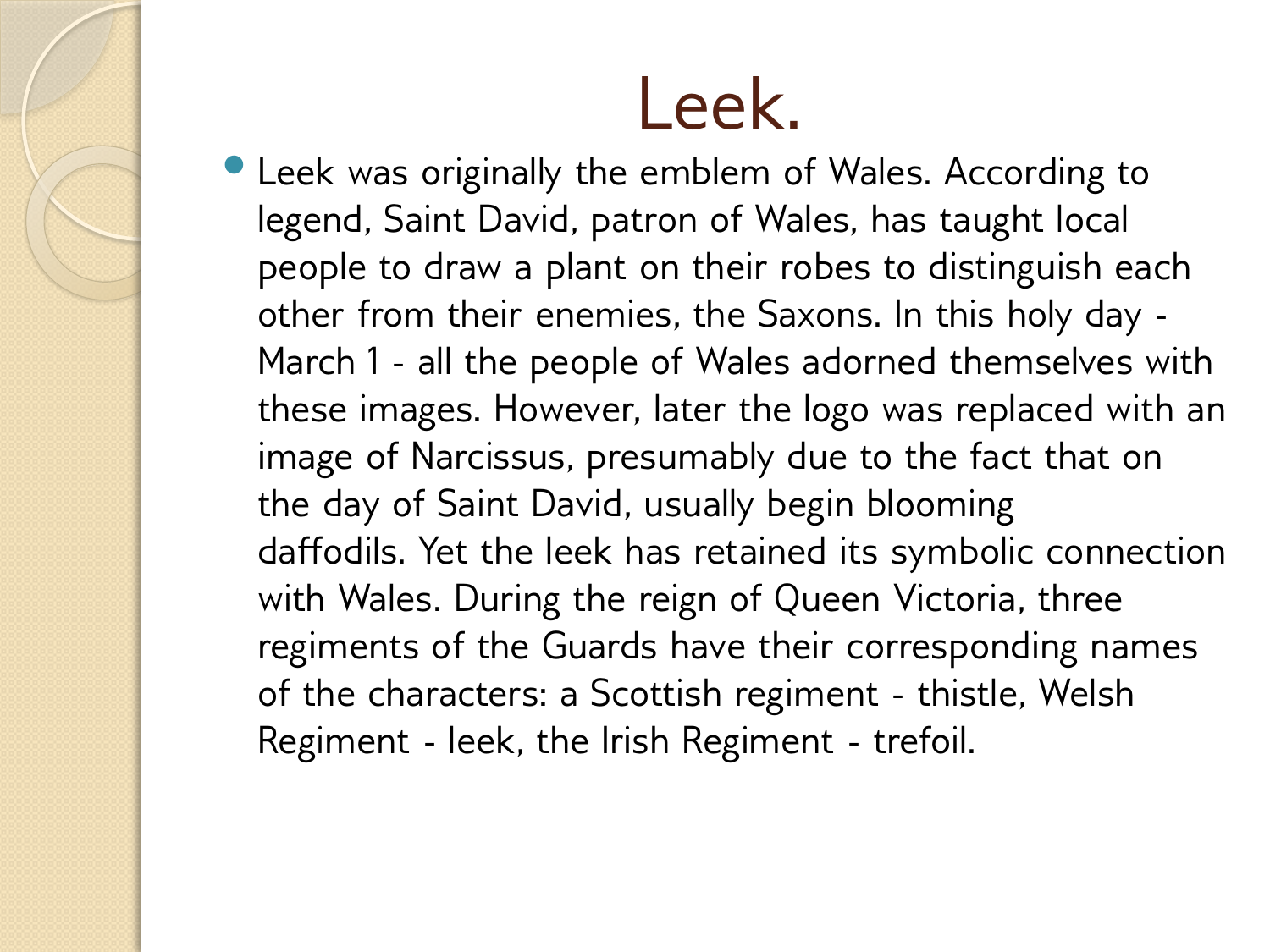

# Leek.
Leek was originally the emblem of Wales. According to legend, Saint David, patron of Wales, has taught local people to draw a plant on their robes to distinguish each other from their enemies, the Saxons. In this holy day - March 1 - all the people of Wales adorned themselves with these images. However, later the logo was replaced with an image of Narcissus, presumably due to the fact that on the day of Saint David, usually begin blooming daffodils. Yet the leek has retained its symbolic connection with Wales. During the reign of Queen Victoria, three regiments of the Guards have their corresponding names of the characters: a Scottish regiment - thistle, Welsh Regiment - leek, the Irish Regiment - trefoil.